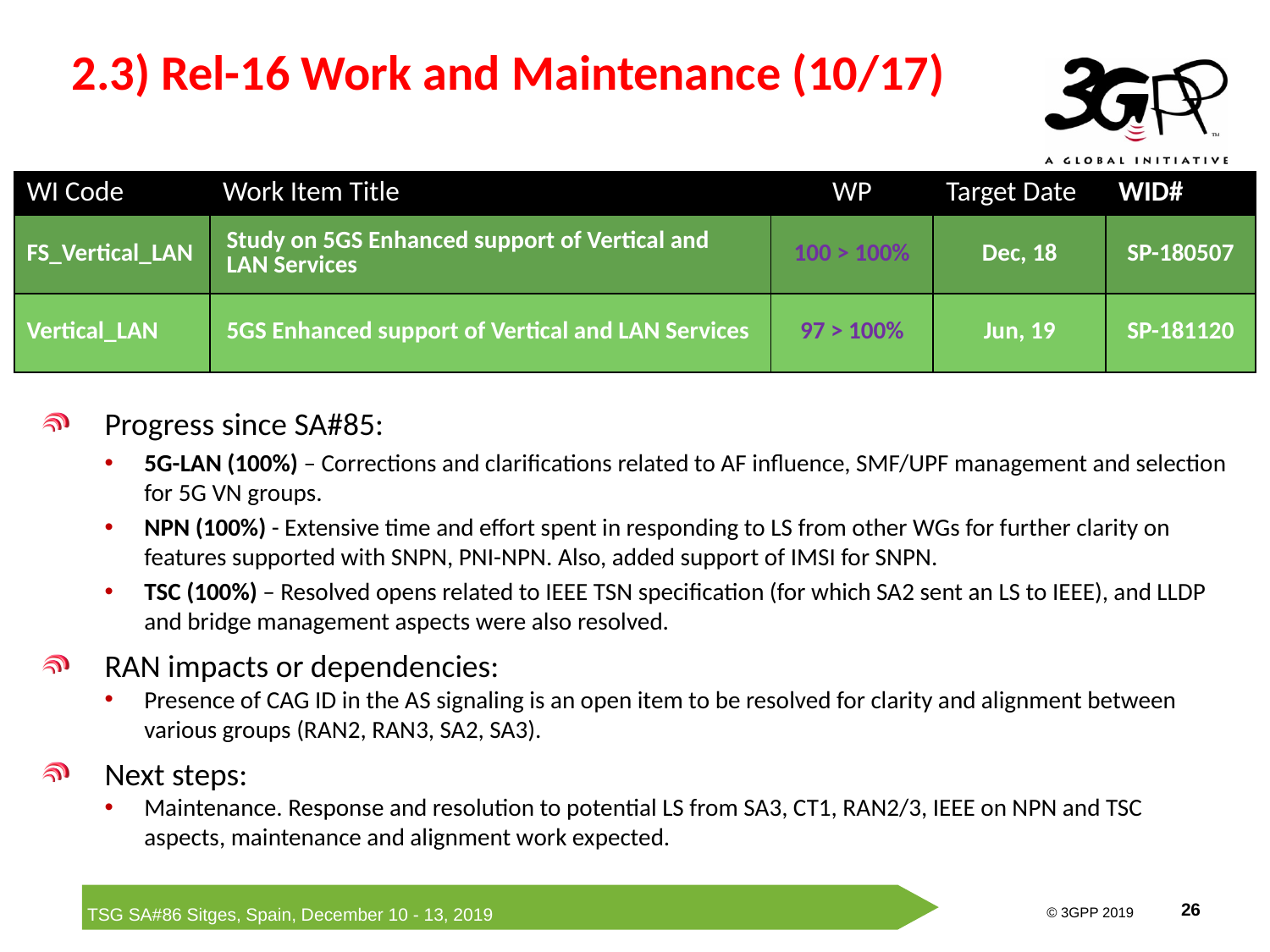

# 2.3) Rel-16 Work and Maintenance (10/17)
| WI Code | Work Item Title | WP | Target Date | WID# |
| --- | --- | --- | --- | --- |
| FS\_Vertical\_LAN | Study on 5GS Enhanced support of Vertical and LAN Services | 100 > 100% | Dec, 18 | SP-180507 |
| Vertical\_LAN | 5GS Enhanced support of Vertical and LAN Services | 97 > 100% | Jun, 19 | SP-181120 |
Progress since SA#85:
5G-LAN (100%) – Corrections and clarifications related to AF influence, SMF/UPF management and selection for 5G VN groups.
NPN (100%) - Extensive time and effort spent in responding to LS from other WGs for further clarity on features supported with SNPN, PNI-NPN. Also, added support of IMSI for SNPN.
TSC (100%) – Resolved opens related to IEEE TSN specification (for which SA2 sent an LS to IEEE), and LLDP and bridge management aspects were also resolved.
RAN impacts or dependencies:
Presence of CAG ID in the AS signaling is an open item to be resolved for clarity and alignment between various groups (RAN2, RAN3, SA2, SA3).
Next steps:
Maintenance. Response and resolution to potential LS from SA3, CT1, RAN2/3, IEEE on NPN and TSC aspects, maintenance and alignment work expected.